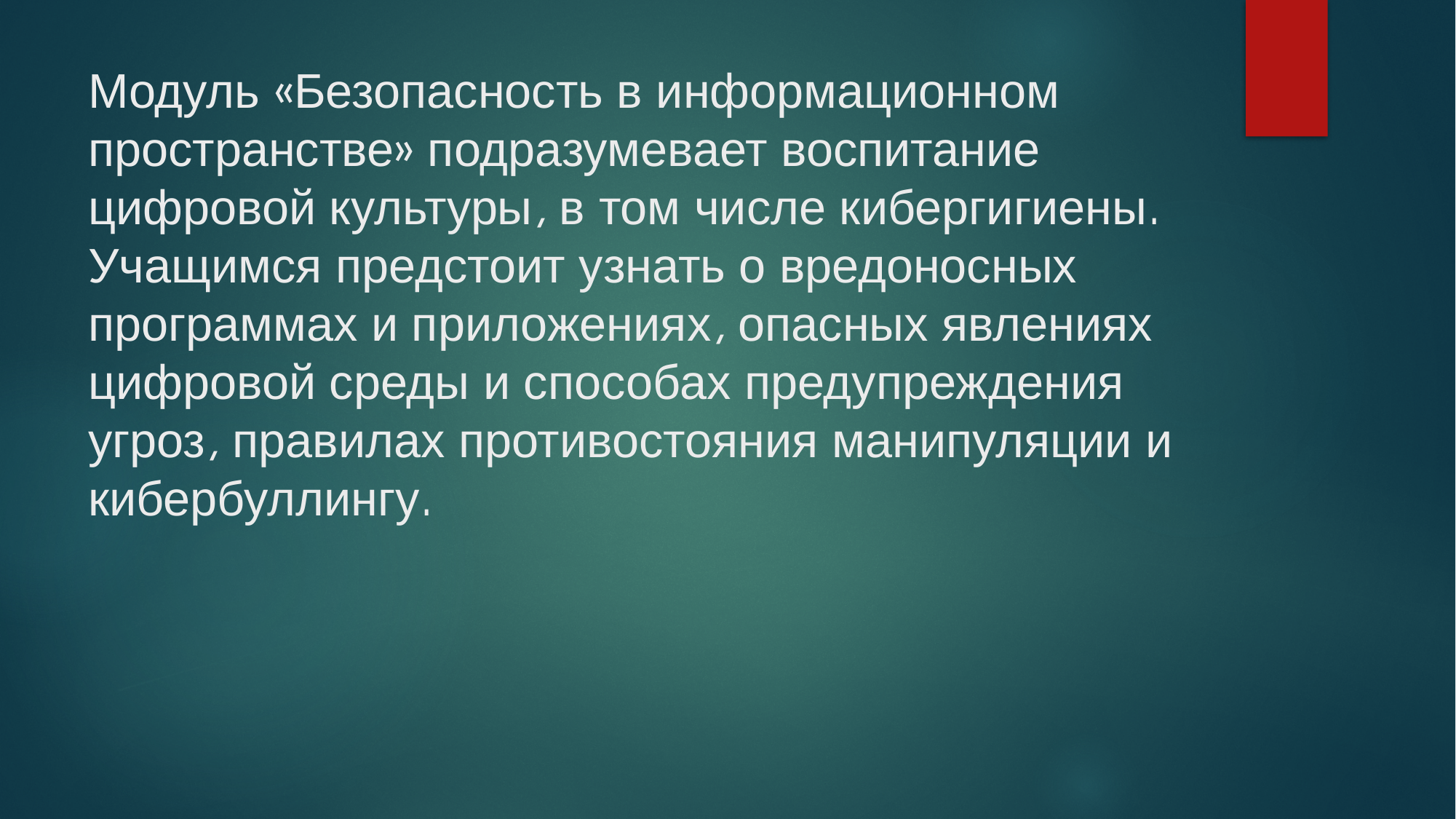

# Модуль «Безопасность в информационном пространстве» подразумевает воспитание цифровой культуры, в том числе кибергигиены. Учащимся предстоит узнать о вредоносных программах и приложениях, опасных явлениях цифровой среды и способах предупреждения угроз, правилах противостояния манипуляции и кибербуллингу.